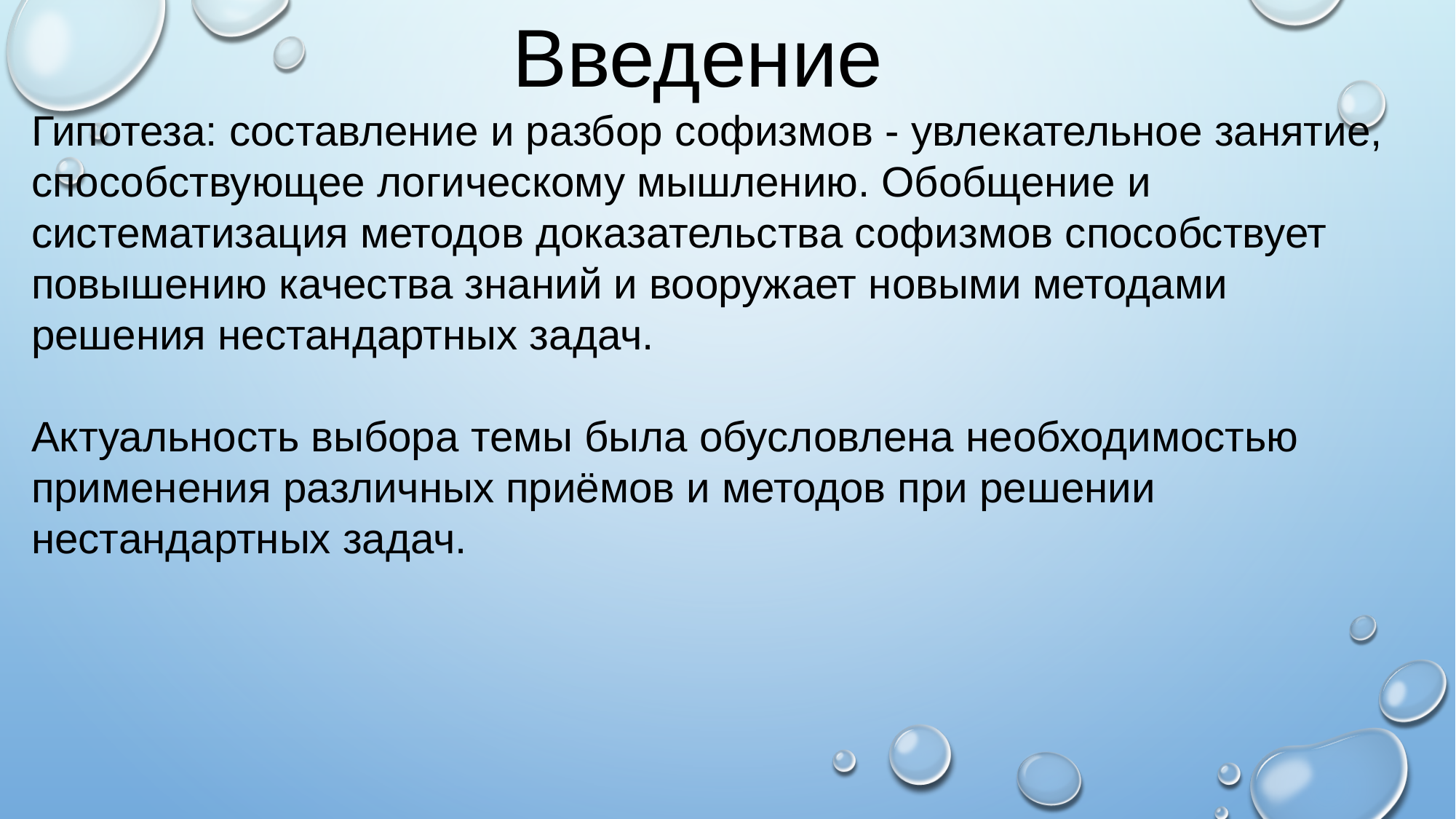

Введение
Гипотеза: составление и разбор софизмов - увлекательное занятие, способствующее логическому мышлению. Обобщение и систематизация методов доказательства софизмов способствует повышению качества знаний и вооружает новыми методами решения нестандартных задач.

Актуальность выбора темы была обусловлена необходимостью применения различных приёмов и методов при решении нестандартных задач.